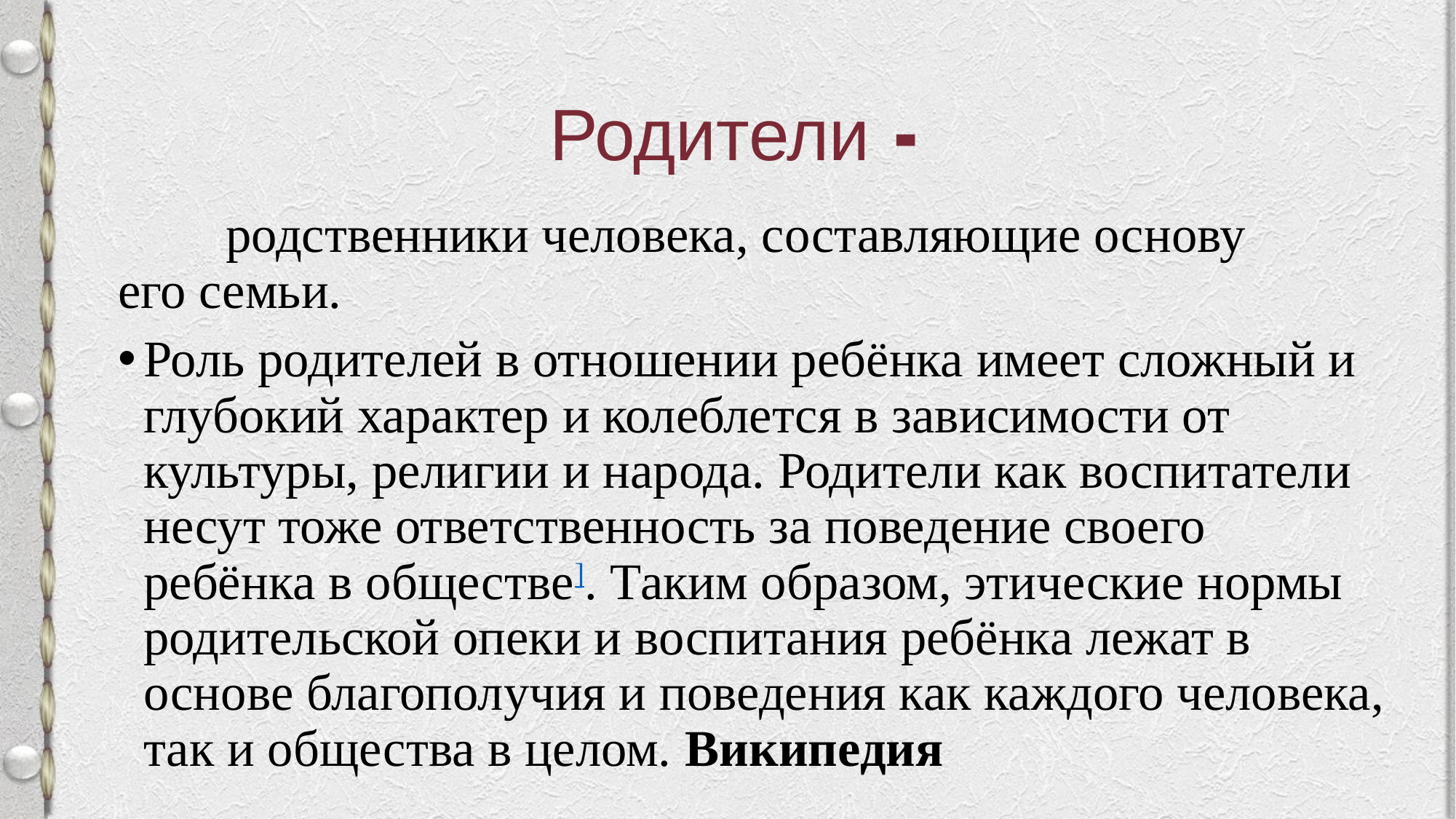

# Родители -
	 родственники человека, составляющие основу его семьи.
Роль родителей в отношении ребёнка имеет сложный и глубокий характер и колеблется в зависимости от культуры, религии и народа. Родители как воспитатели несут тоже ответственность за поведение своего ребёнка в обществе]. Таким образом, этические нормы родительской опеки и воспитания ребёнка лежат в основе благополучия и поведения как каждого человека, так и общества в целом. Википедия